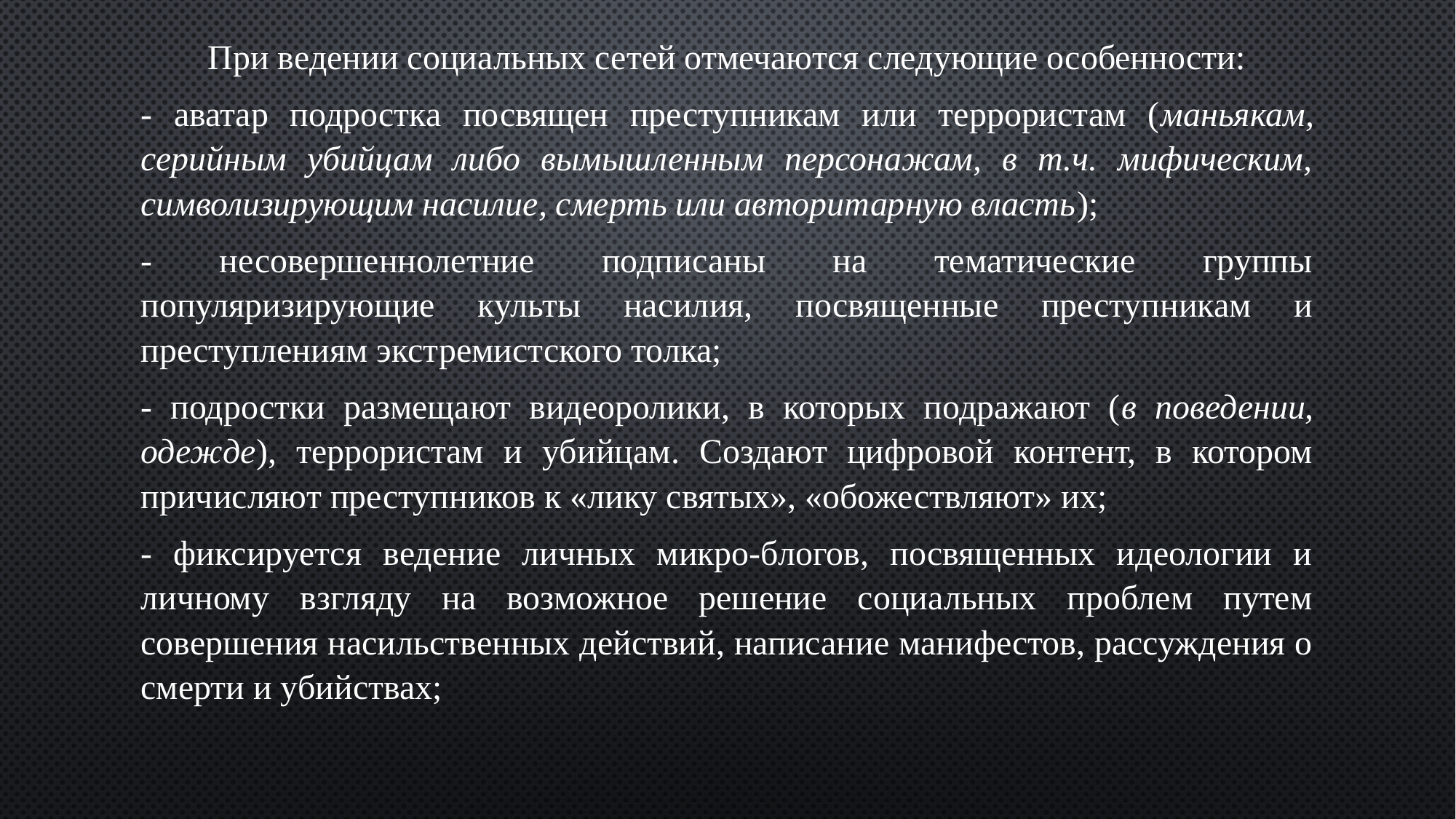

При ведении социальных сетей отмечаются следующие особенности:
- аватар подростка посвящен преступникам или террористам (маньякам, серийным убийцам либо вымышленным персонажам, в т.ч. мифическим, символизирующим насилие, смерть или авторитарную власть);
- несовершеннолетние подписаны на тематические группы популяризирующие культы насилия, посвященные преступникам и преступлениям экстремистского толка;
- подростки размещают видеоролики, в которых подражают (в поведении, одежде), террористам и убийцам. Создают цифровой контент, в котором причисляют преступников к «лику святых», «обожествляют» их;
- фиксируется ведение личных микро-блогов, посвященных идеологии и личному взгляду на возможное решение социальных проблем путем совершения насильственных действий, написание манифестов, рассуждения о смерти и убийствах;